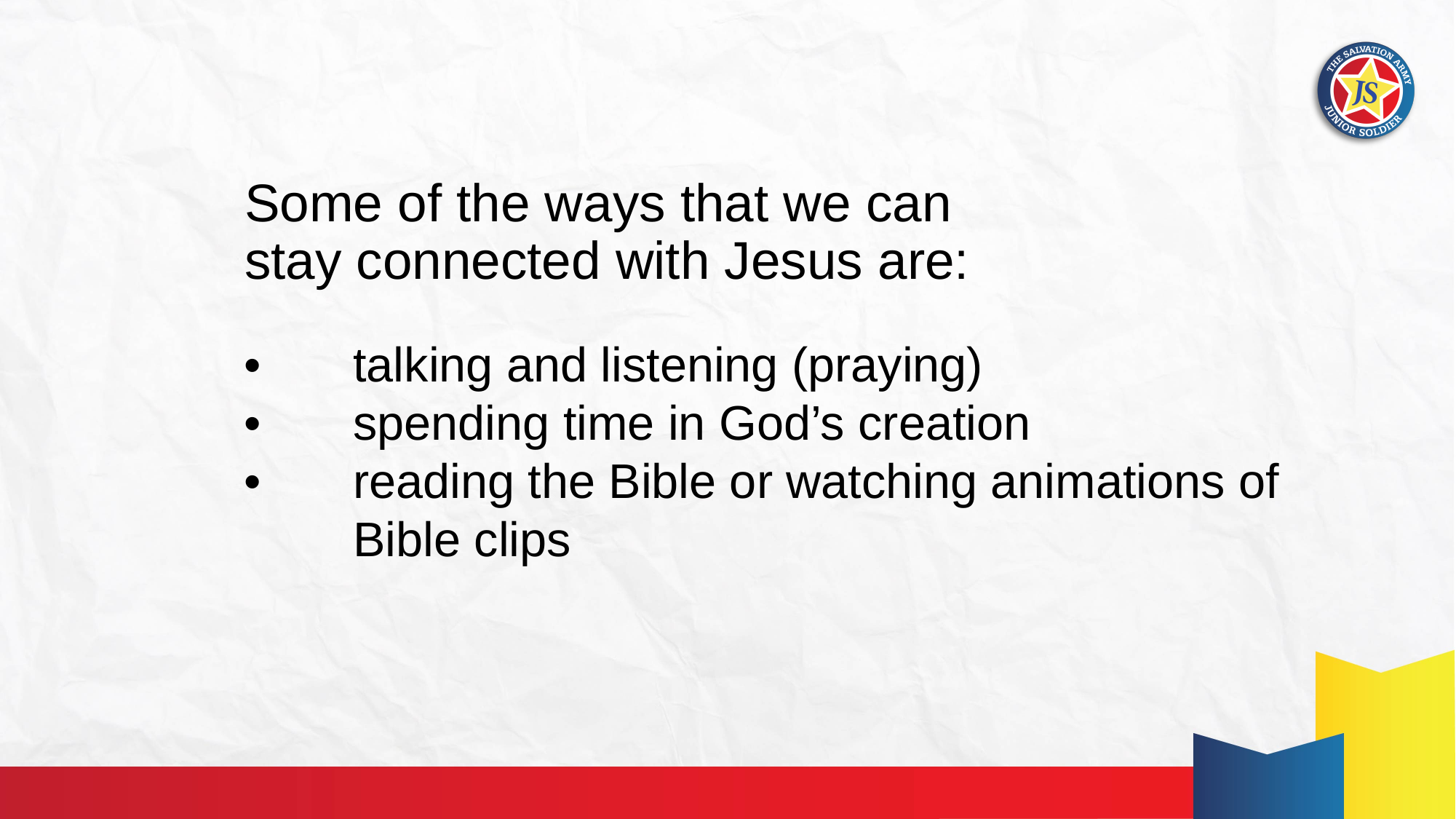

# Some of the ways that we can stay connected with Jesus are:
•	talking and listening (praying)
•	spending time in God’s creation
•	reading the Bible or watching animations of 	Bible clips